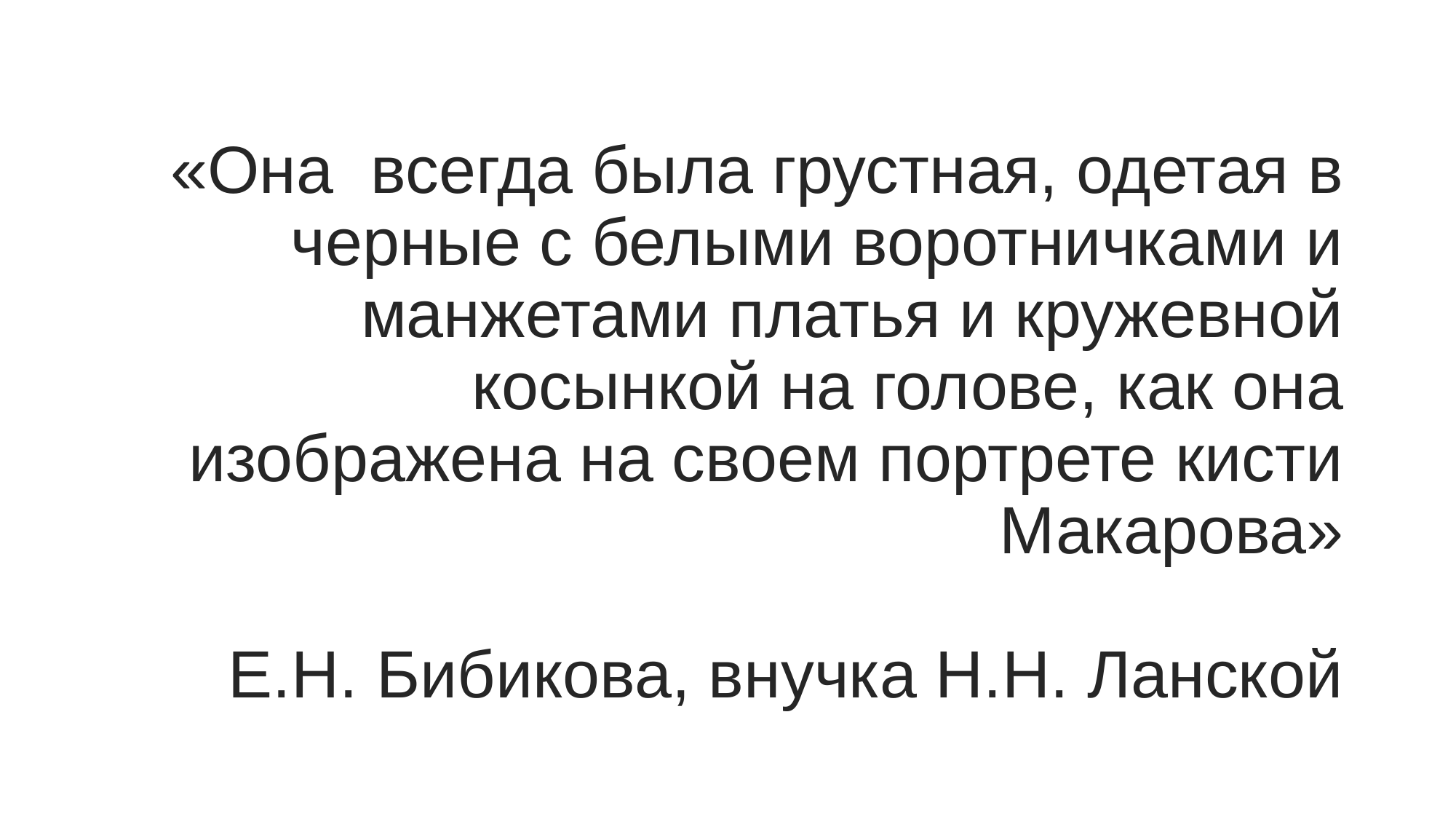

# «Она  всегда была грустная, одетая в черные с белыми воротничками и манжетами платья и кружевной косынкой на голове, как она изображена на своем портрете кисти Макарова» Е.Н. Бибикова, внучка Н.Н. Ланской